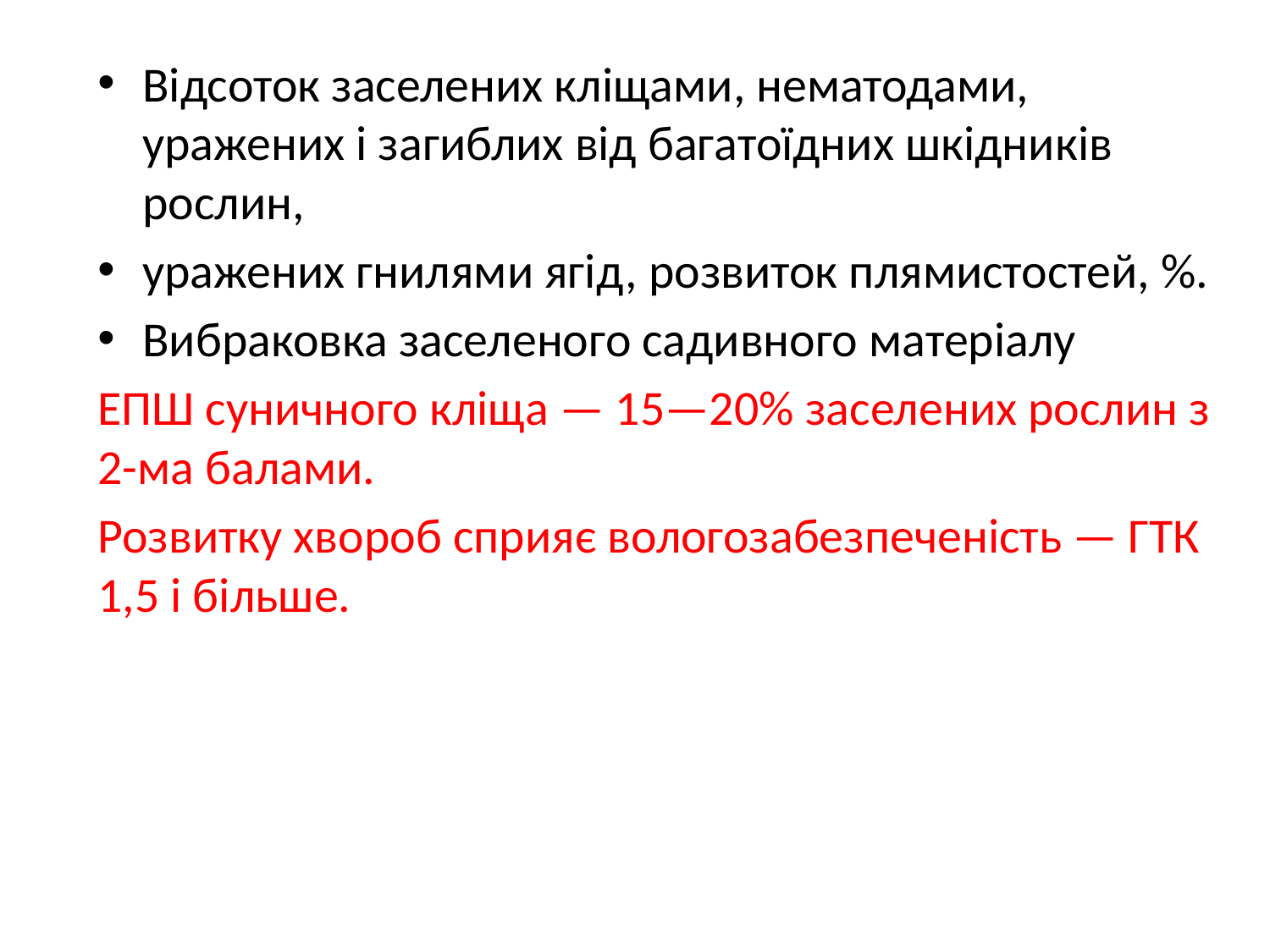

Відсоток заселених кліщами, нематодами, уражених і загиблих від багатоїдних шкідників рослин,
уражених гнилями ягід, розвиток плямистостей, %.
Вибраковка заселеного садивного матеріалу
ЕПШ суничного кліща — 15—20% заселених рослин з 2-ма балами.
Розвитку хвороб сприяє вологозабезпеченість — ГТК 1,5 і більше.